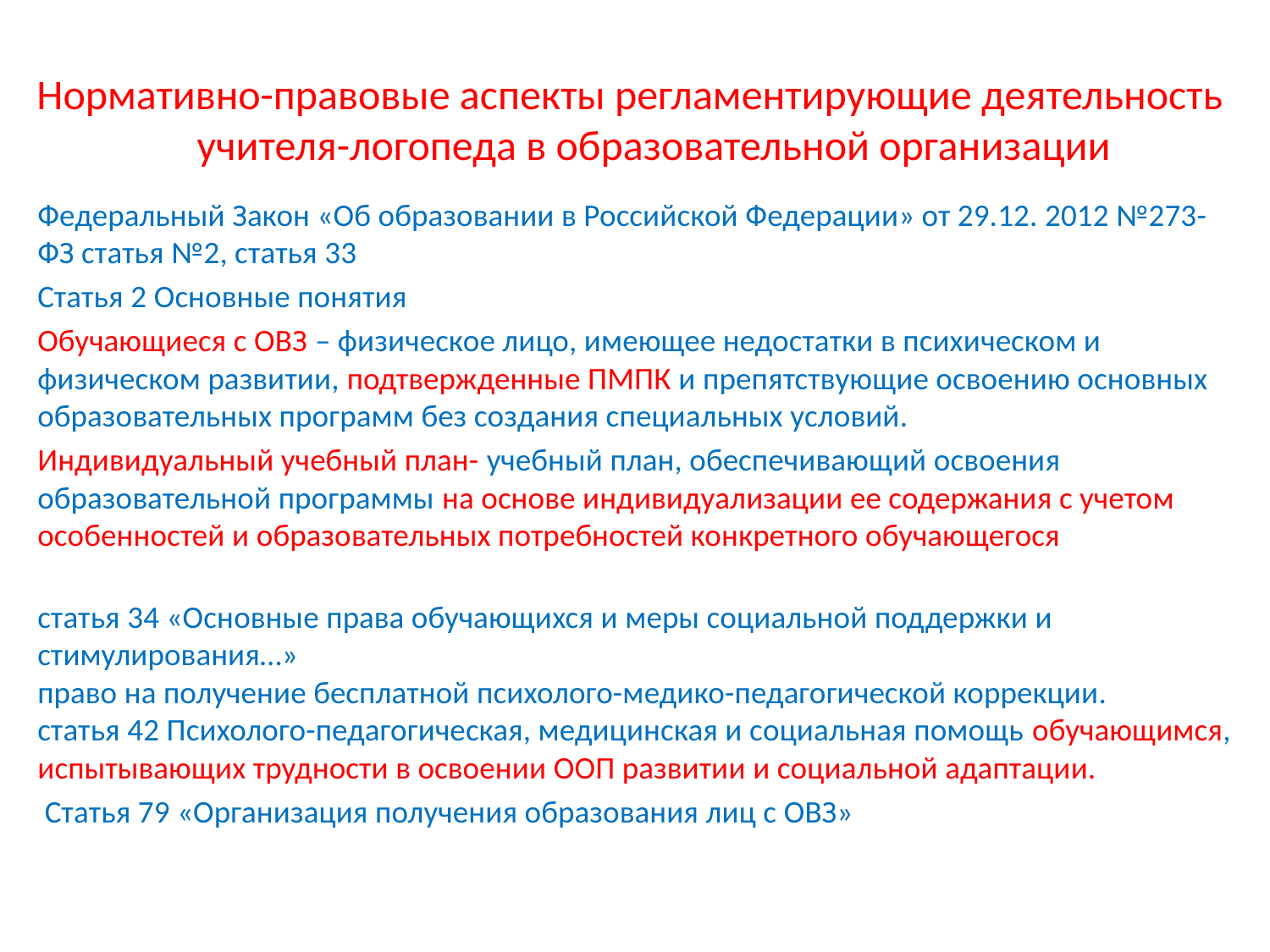

# Нормативно-правовые аспекты регламентирующие деятельность      учителя-логопеда в образовательной организации
Федеральный Закон «Об образовании в Российской Федерации» от 29.12. 2012 №273-ФЗ статья №2, статья 33
Статья 2 Основные понятия
Обучающиеся с ОВЗ – физическое лицо, имеющее недостатки в психическом и физическом развитии, подтвержденные ПМПК и препятствующие освоению основных образовательных программ без создания специальных условий.
Индивидуальный учебный план- учебный план, обеспечивающий освоения образовательной программы на основе индивидуализации ее содержания с учетом особенностей и образовательных потребностей конкретного обучающегося
статья 34 «Основные права обучающихся и меры социальной поддержки и стимулирования…»
право на получение бесплатной психолого-медико-педагогической коррекции.
статья 42 Психолого-педагогическая, медицинская и социальная помощь обучающимся, испытывающих трудности в освоении ООП развитии и социальной адаптации.
 Статья 79 «Организация получения образования лиц с ОВЗ»